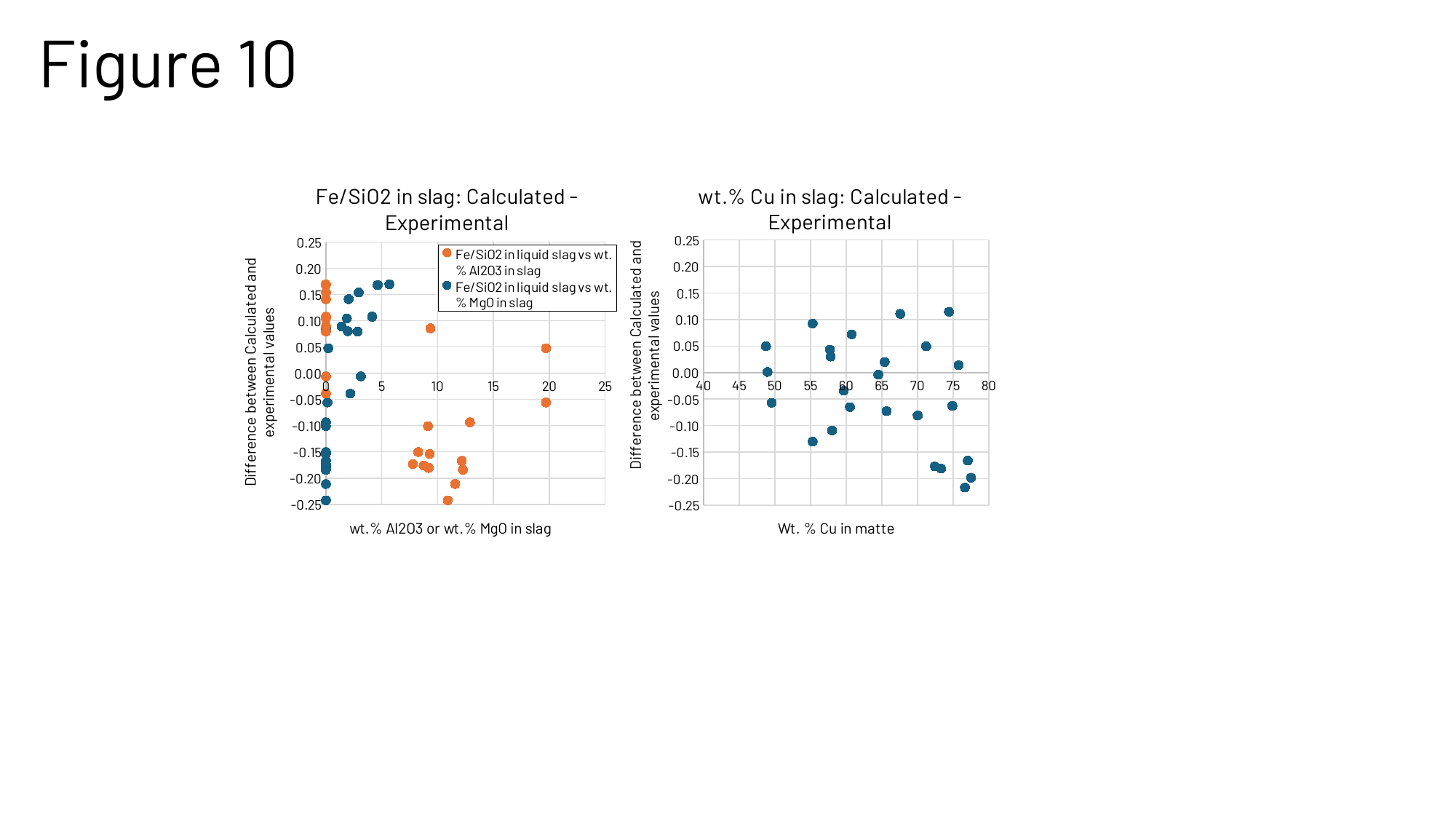

# Figure 10

### Chart: Fe/SiO2 in slag: Calculated - Experimental

| Category | Fe/SiO2 in liquid slag vs wt.% Al2O3 in slag | Fe/SiO2 in liquid slag vs wt.% MgO in slag |
|---|---|---|

### Chart: wt.% Cu in slag: Calculated - Experimental

| Category | %Cu in liquid slag |
|---|---|